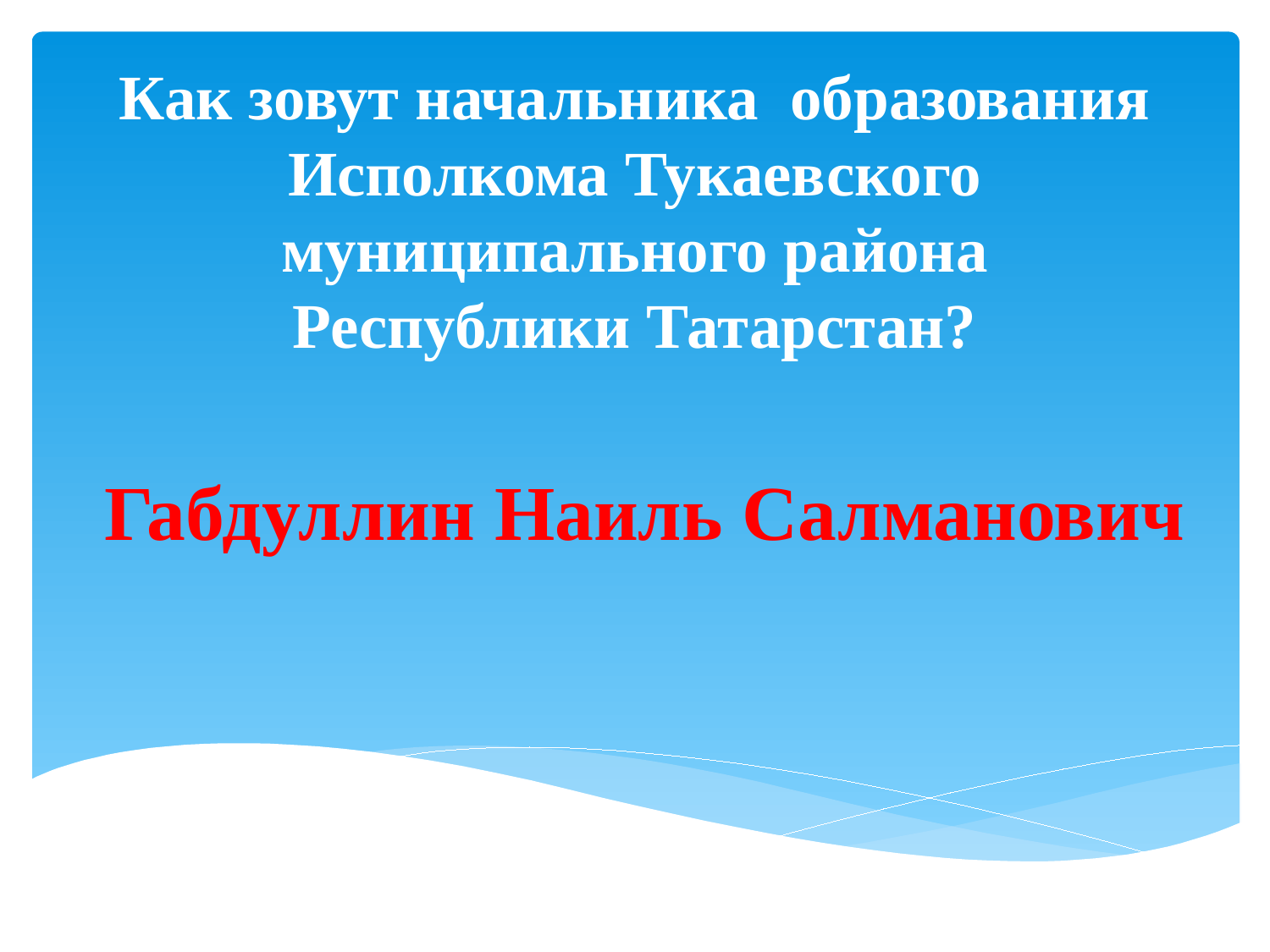

# Как зовут начальника  образования Исполкома Тукаевского муниципального района Республики Татарстан?
Габдуллин Наиль Салманович